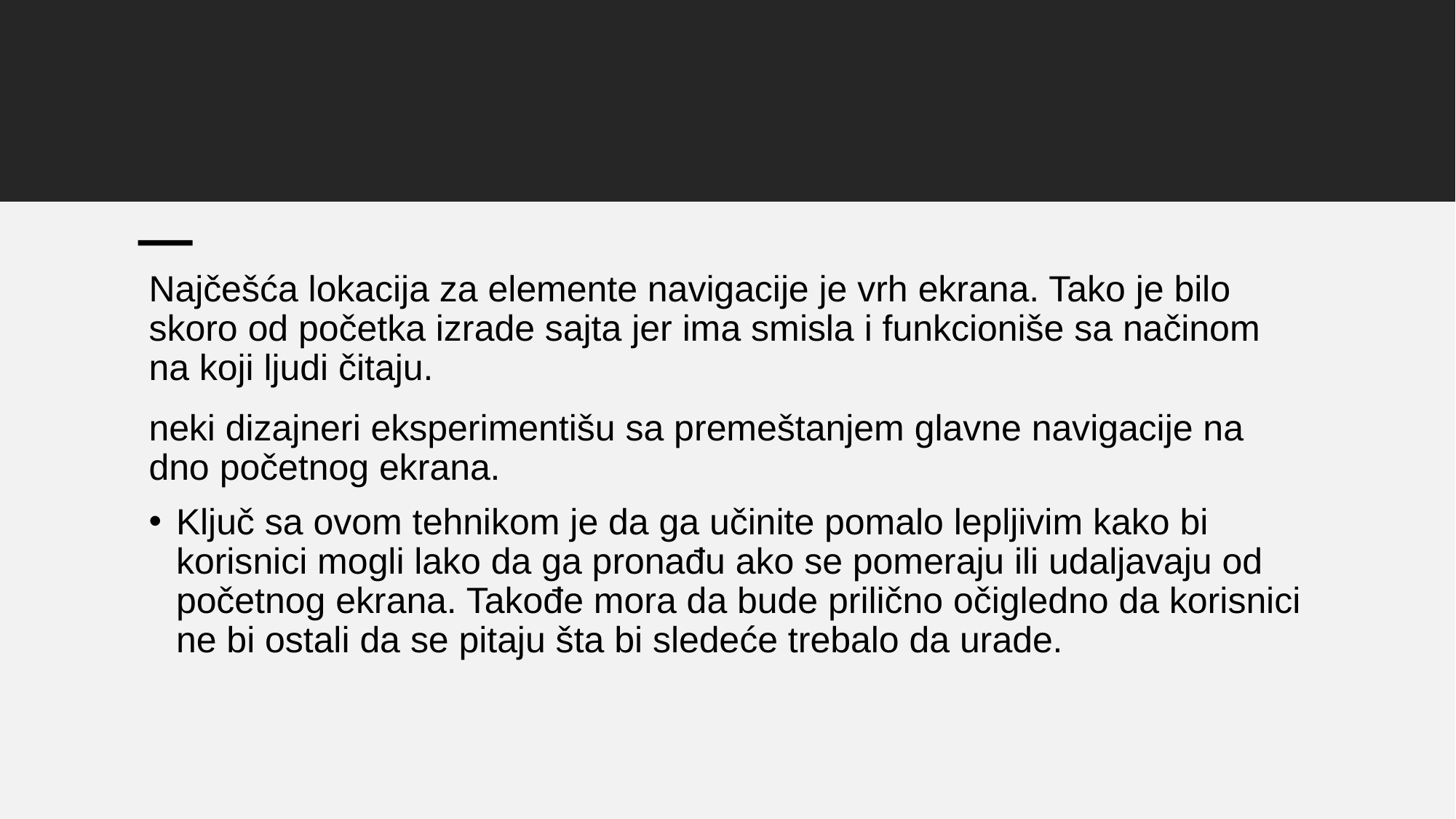

Najčešća lokacija za elemente navigacije je vrh ekrana. Tako je bilo skoro od početka izrade sajta jer ima smisla i funkcioniše sa načinom na koji ljudi čitaju.
neki dizajneri eksperimentišu sa premeštanjem glavne navigacije na dno početnog ekrana.
Ključ sa ovom tehnikom je da ga učinite pomalo lepljivim kako bi korisnici mogli lako da ga pronađu ako se pomeraju ili udaljavaju od početnog ekrana. Takođe mora da bude prilično očigledno da korisnici ne bi ostali da se pitaju šta bi sledeće trebalo da urade.